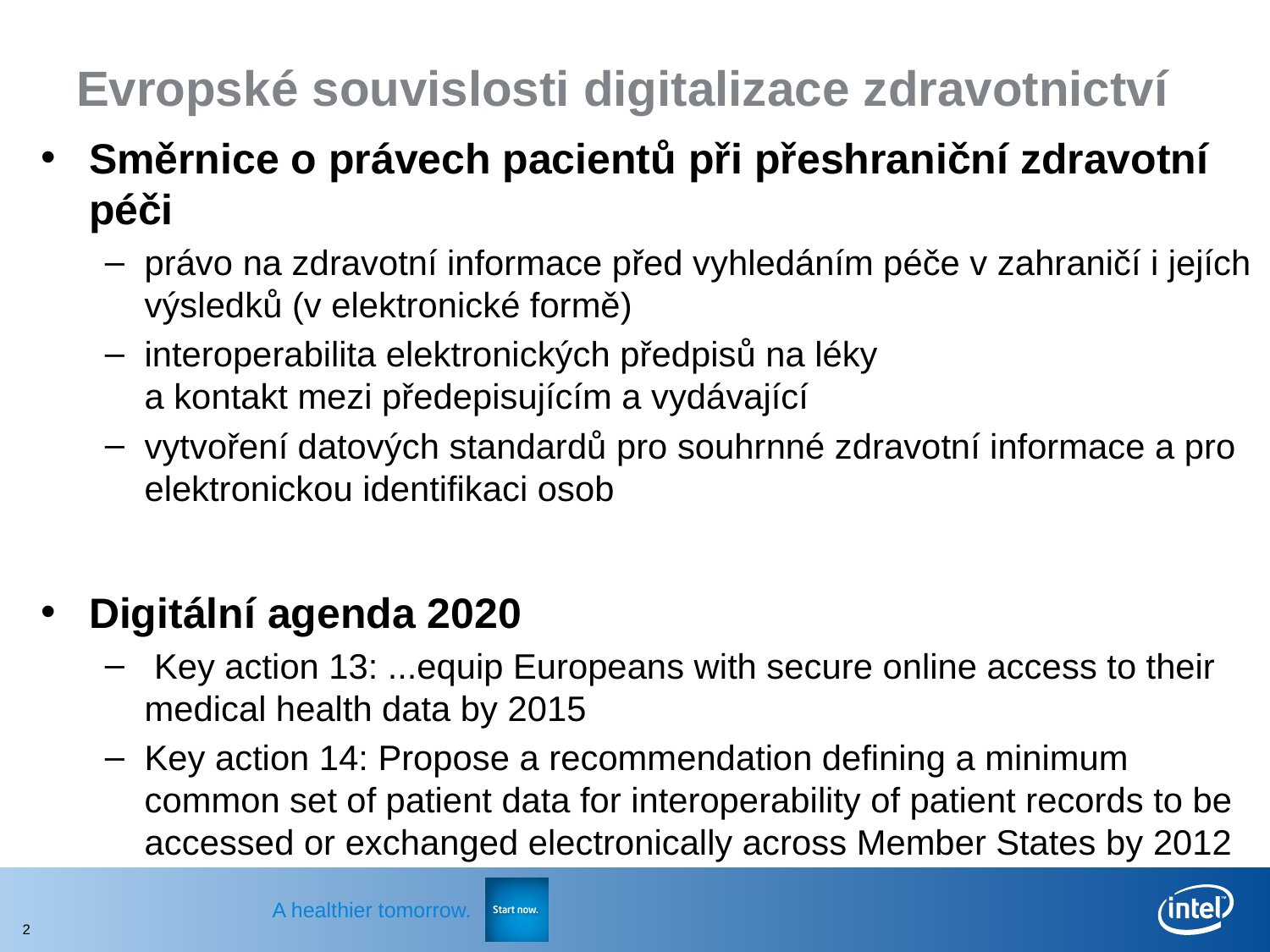

# Evropské souvislosti digitalizace zdravotnictví
Směrnice o právech pacientů při přeshraniční zdravotní péči
právo na zdravotní informace před vyhledáním péče v zahraničí i jejích výsledků (v elektronické formě)
interoperabilita elektronických předpisů na léky
a kontakt mezi předepisujícím a vydávající
vytvoření datových standardů pro souhrnné zdravotní informace a pro elektronickou identifikaci osob

Digitální agenda 2020
 Key action 13: ...equip Europeans with secure online access to their medical health data by 2015
Key action 14: Propose a recommendation defining a minimum common set of patient data for interoperability of patient records to be accessed or exchanged electronically across Member States by 2012